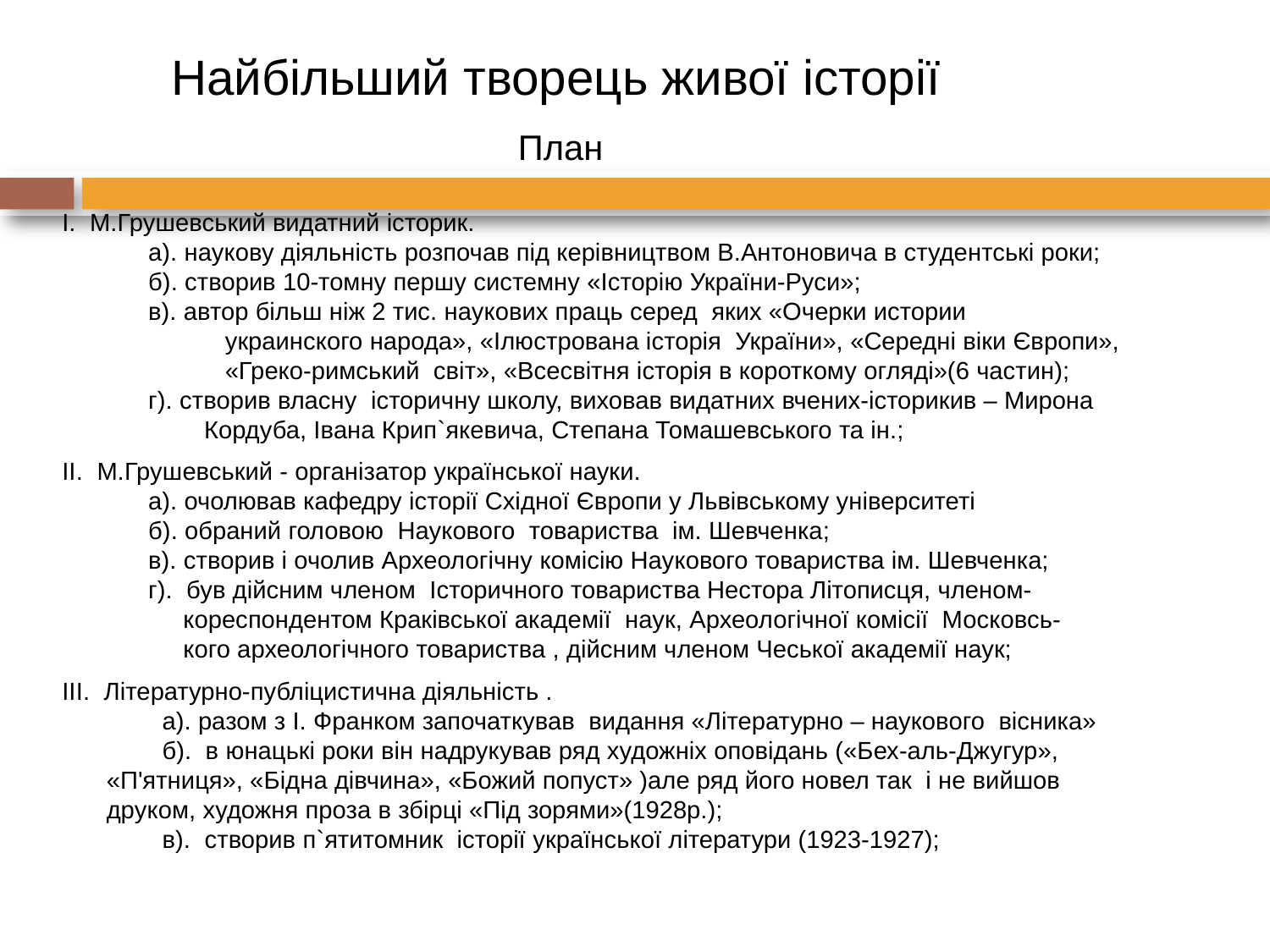

#
Найбільший творець живої історії
План

І.  М.Грушевський видатний історик.
      а). наукову діяльність розпочав під керівництвом В.Антоновича в студентські роки;
      б). створив 10-томну першу системну «Історію України-Руси»;
      в). автор більш ніж 2 тис. наукових праць серед  яких «Очерки истории
                 украинского народа», «Ілюстрована історія  України», «Середні віки Європи»,
                 «Греко-римський  світ», «Всесвітня історія в короткому огляді»(6 частин);
      г). створив власну  історичну школу, виховав видатних вчених-історикив – Мирона
              Кордуба, Івана Крип`якевича, Степана Томашевського та ін.;
ІІ.  М.Грушевський - організатор української науки.
      а). очолював кафедру історії Східної Європи у Львівському університеті
      б). обраний головою  Наукового  товариства  ім. Шевченка;
      в). створив і очолив Археологічну комісію Наукового товариства ім. Шевченка;
      г).  був дійсним членом  Історичного товариства Нестора Літописця, членом-
           кореспондентом Краківської академії  наук, Археологічної комісії  Московсь-
           кого археологічного товариства , дійсним членом Чеської академії наук;
ІІІ.  Літературно-публіцистична діяльність .
        а). разом з І. Франком започаткував  видання «Літературно – наукового  вісника»
        б).  в юнацькі роки він надрукував ряд художніх оповідань («Бех-аль-Джугур»,                     «П'ятниця», «Бідна дівчина», «Божий попуст» )але ряд його новел так  і не вийшов                    друком, художня проза в збірці «Під зорями»(1928р.);
        в).  створив п`ятитомник  історії української літератури (1923-1927);